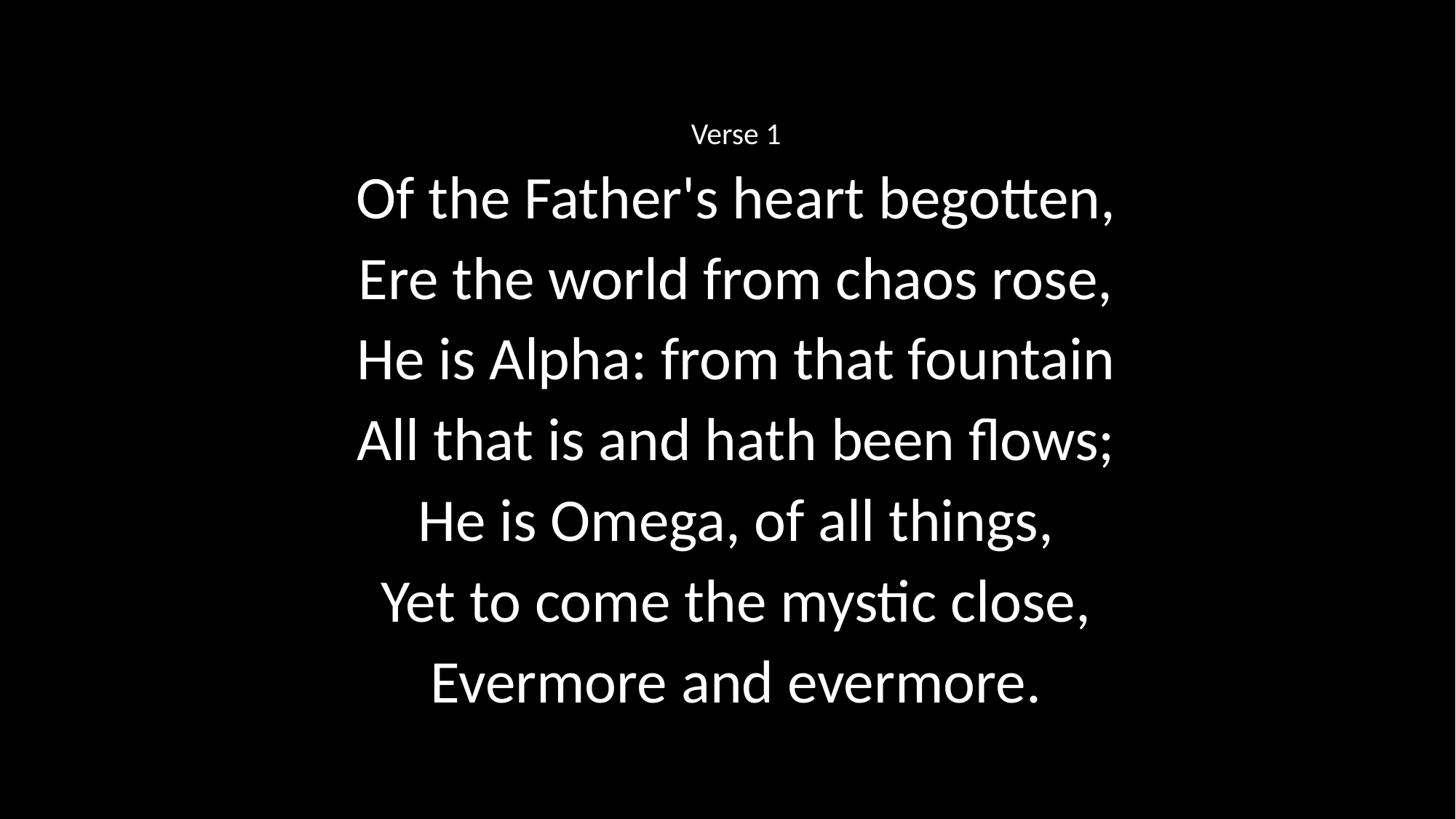

Verse 1
Of the Father's heart begotten,
Ere the world from chaos rose,
He is Alpha: from that fountain
All that is and hath been flows;
He is Omega, of all things,
Yet to come the mystic close,
Evermore and evermore.